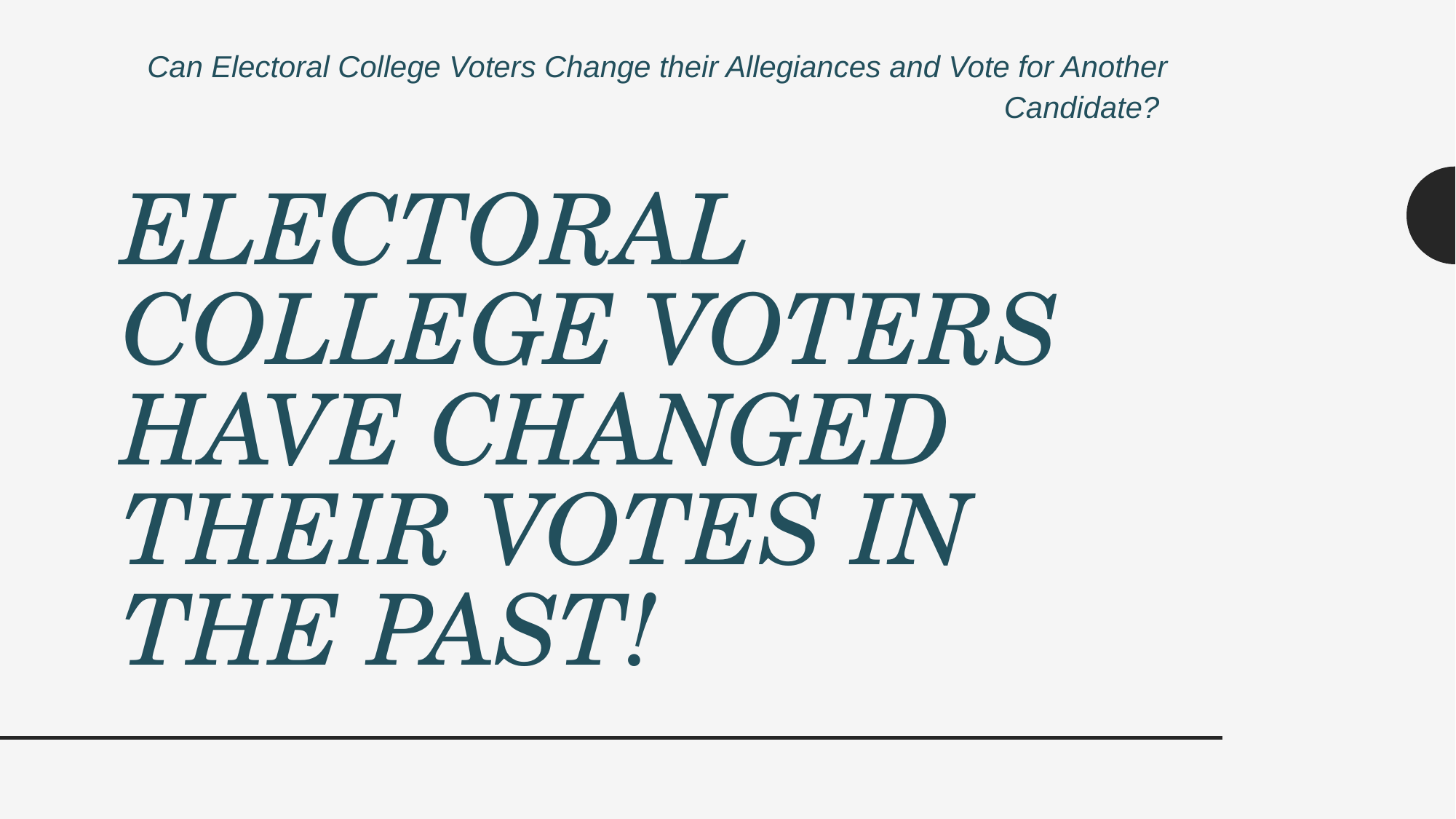

Can Electoral College Voters Change their Allegiances and Vote for Another Candidate?
# Electoral College Voters Have Changed their votes in the past!